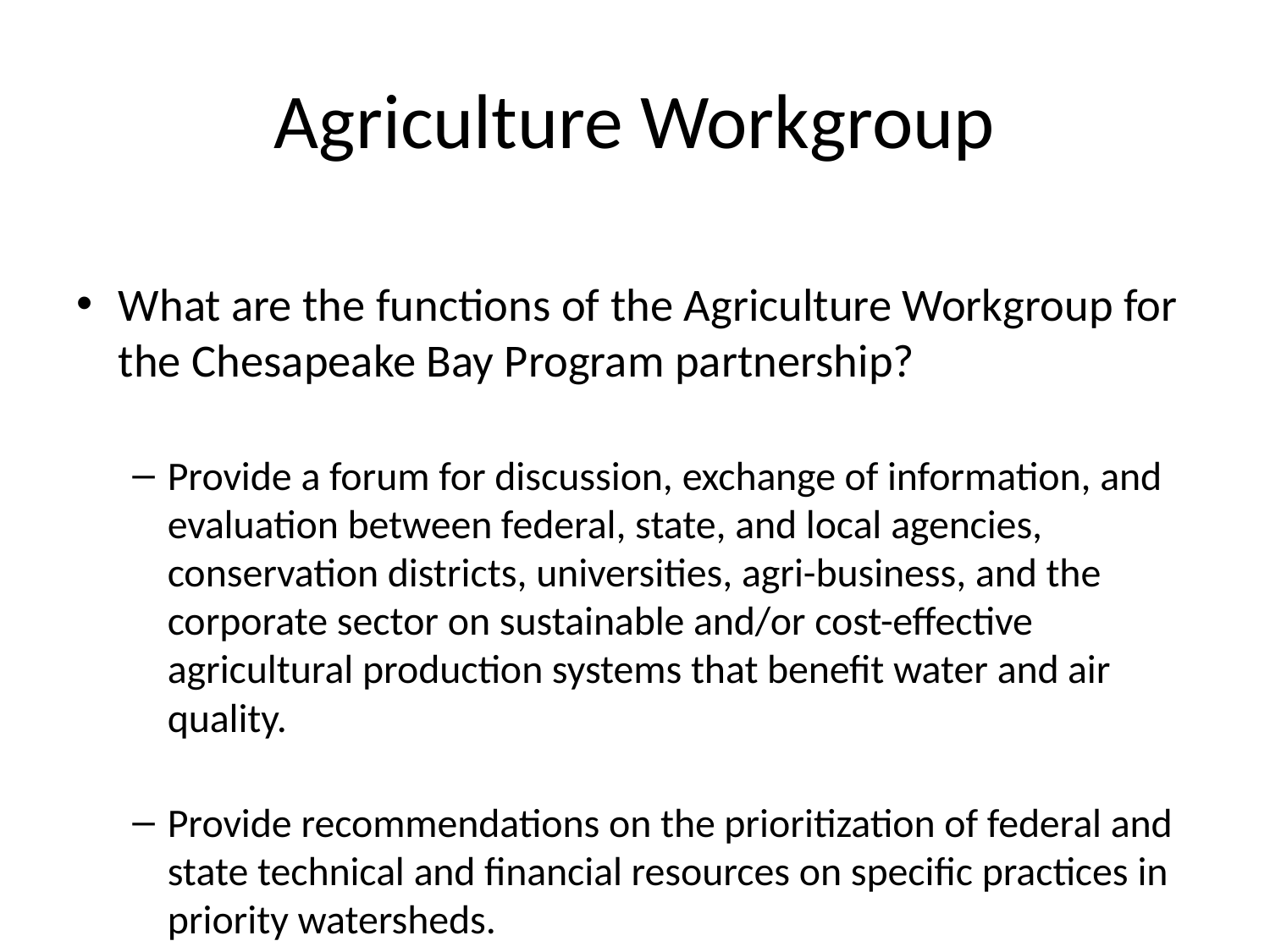

# Agriculture Workgroup
What are the functions of the Agriculture Workgroup for the Chesapeake Bay Program partnership?
Provide a forum for discussion, exchange of information, and evaluation between federal, state, and local agencies, conservation districts, universities, agri-business, and the corporate sector on sustainable and/or cost-effective agricultural production systems that benefit water and air quality.
Provide recommendations on the prioritization of federal and state technical and financial resources on specific practices in priority watersheds.